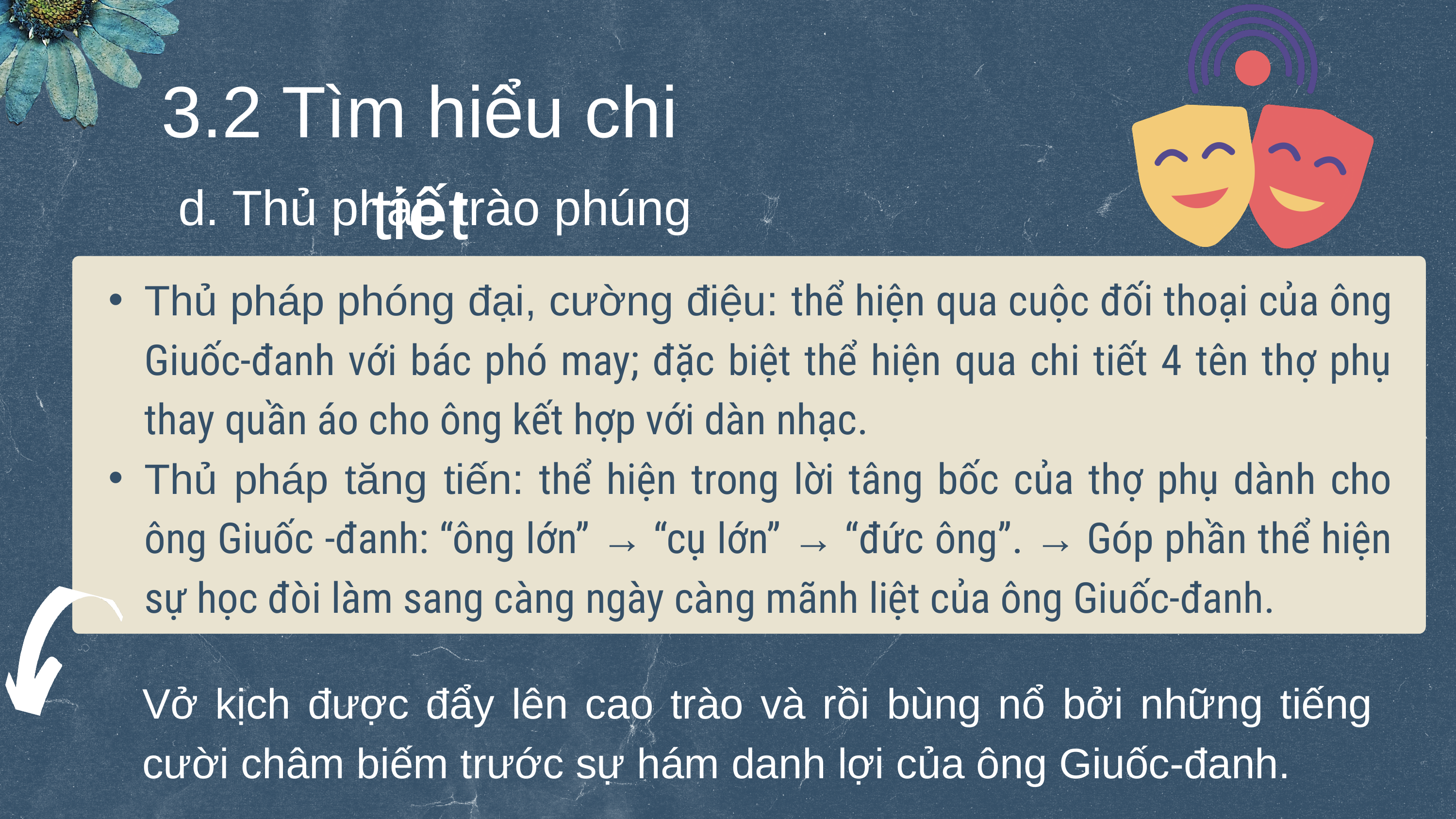

3.2 Tìm hiểu chi tiết
d. Thủ pháp trào phúng

Thủ pháp phóng đại, cường điệu: thể hiện qua cuộc đối thoại của ông Giuốc-đanh với bác phó may; đặc biệt thể hiện qua chi tiết 4 tên thợ phụ thay quần áo cho ông kết hợp với dàn nhạc.
Thủ pháp tăng tiến: thể hiện trong lời tâng bốc của thợ phụ dành cho ông Giuốc -đanh: “ông lớn” → “cụ lớn” → “đức ông”. → Góp phần thể hiện sự học đòi làm sang càng ngày càng mãnh liệt của ông Giuốc-đanh.

Vở kịch được đẩy lên cao trào và rồi bùng nổ bởi những tiếng cười châm biếm trước sự hám danh lợi của ông Giuốc-đanh.